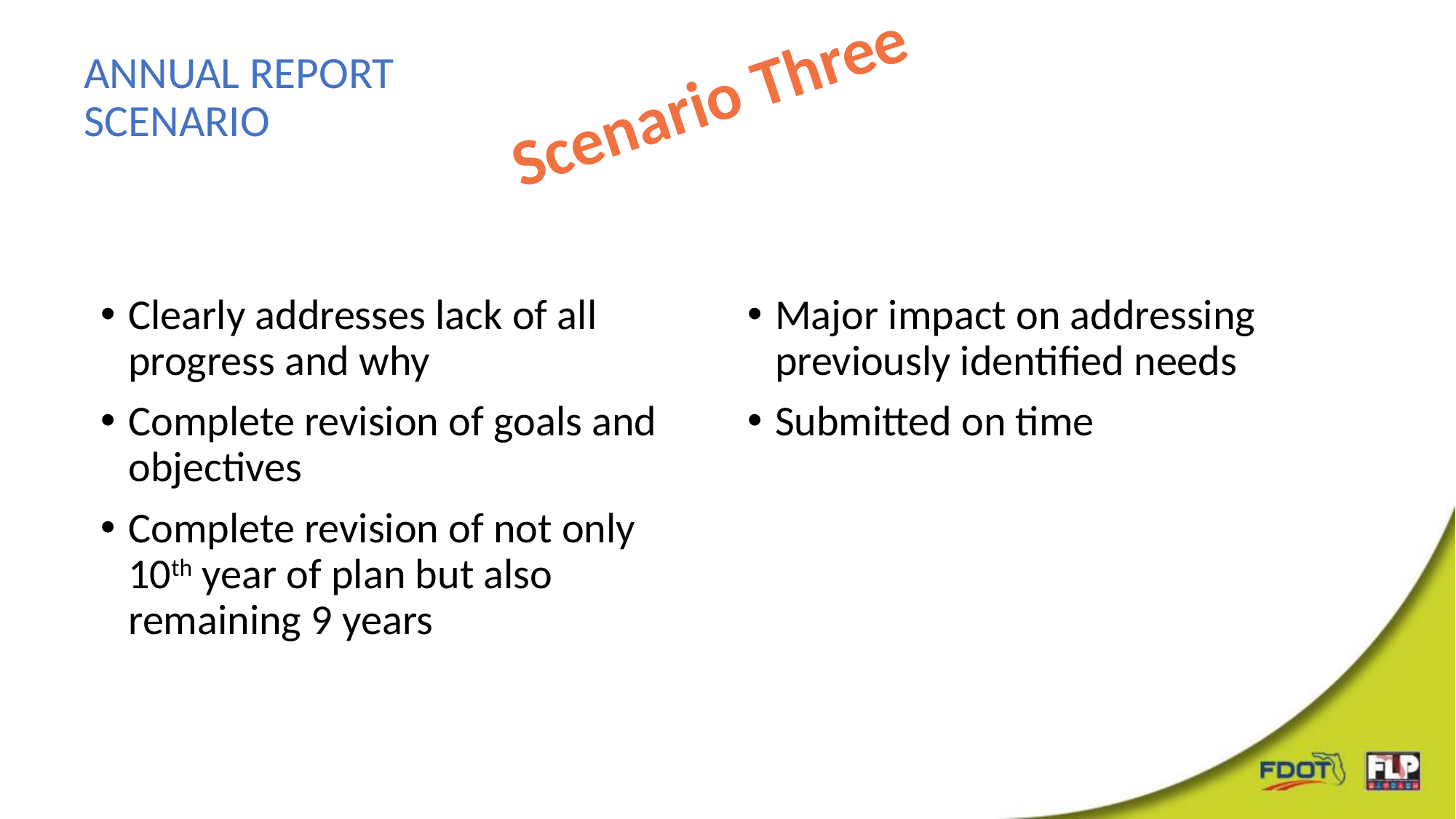

# Annual Report Scenario
Scenario Three
Clearly addresses lack of all progress and why
Complete revision of goals and objectives
Complete revision of not only 10th year of plan but also remaining 9 years
Major impact on addressing previously identified needs
Submitted on time